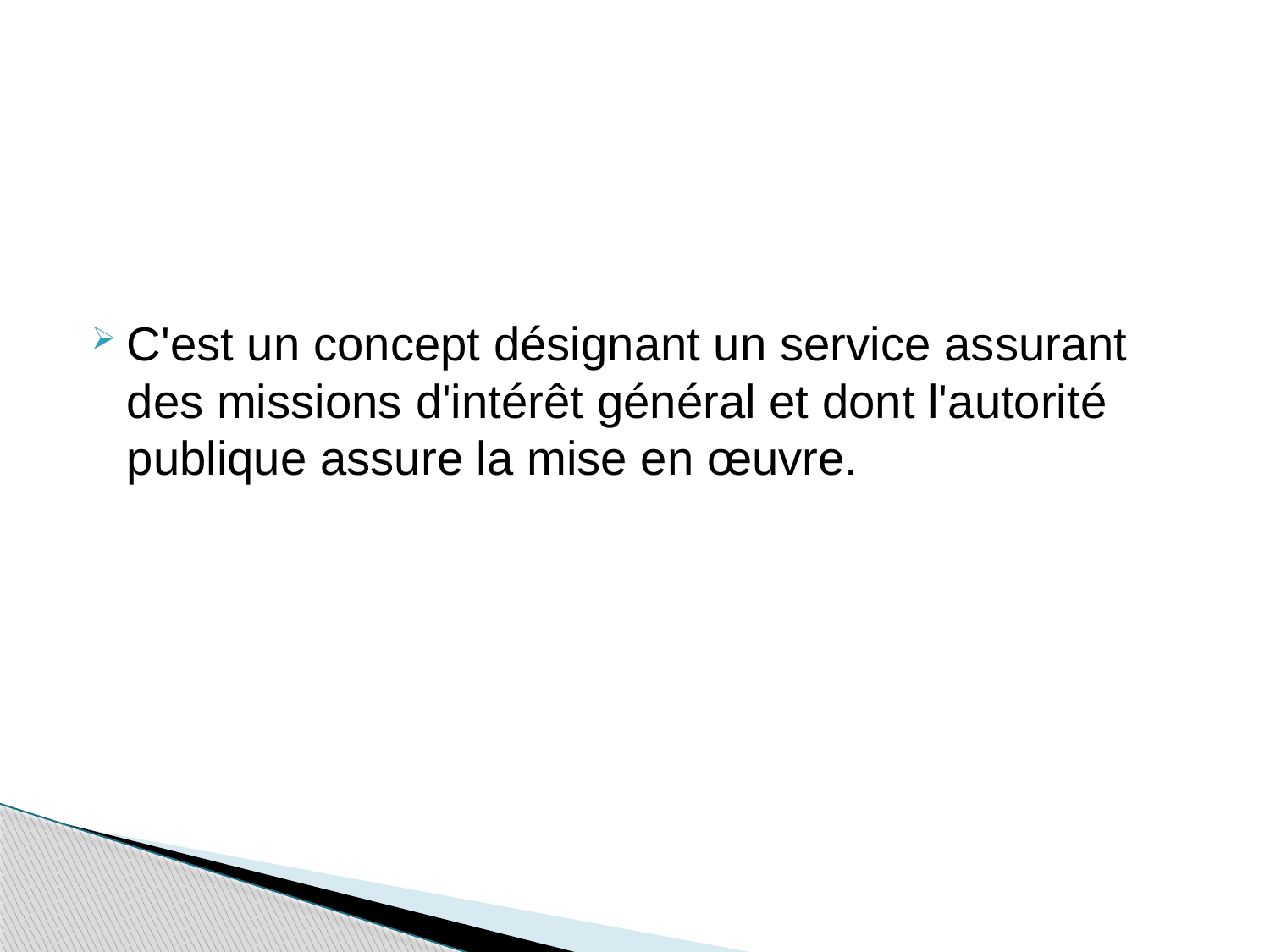

#
C'est un concept désignant un service assurant des missions d'intérêt général et dont l'autorité publique assure la mise en œuvre.